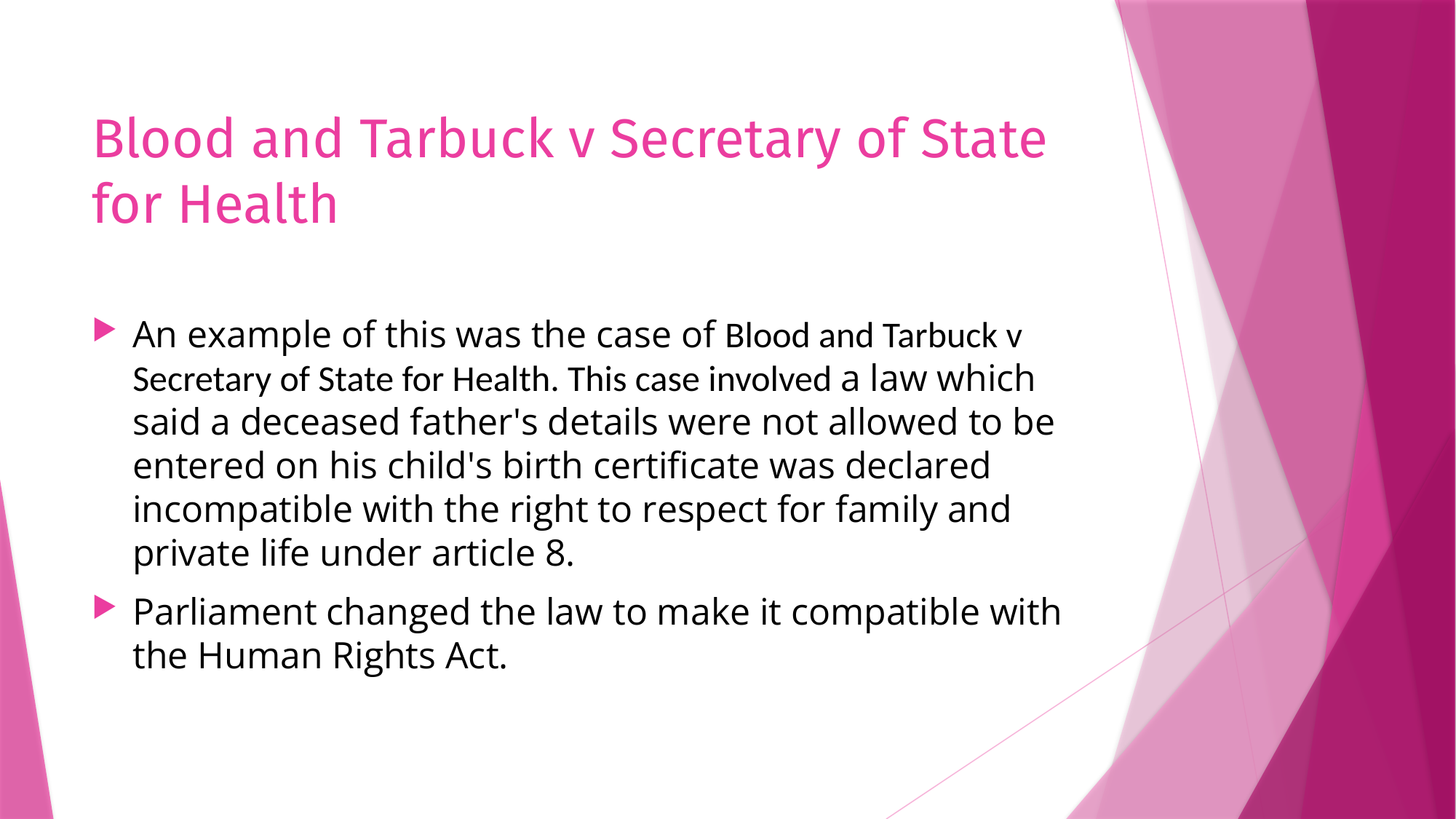

Blood and Tarbuck v Secretary of State for Health

An example of this was the case of Blood and Tarbuck v Secretary of State for Health. This case involved a law which said a deceased father's details were not allowed to be entered on his child's birth certificate was declared incompatible with the right to respect for family and private life under article 8.
Parliament changed the law to make it compatible with the Human Rights Act.